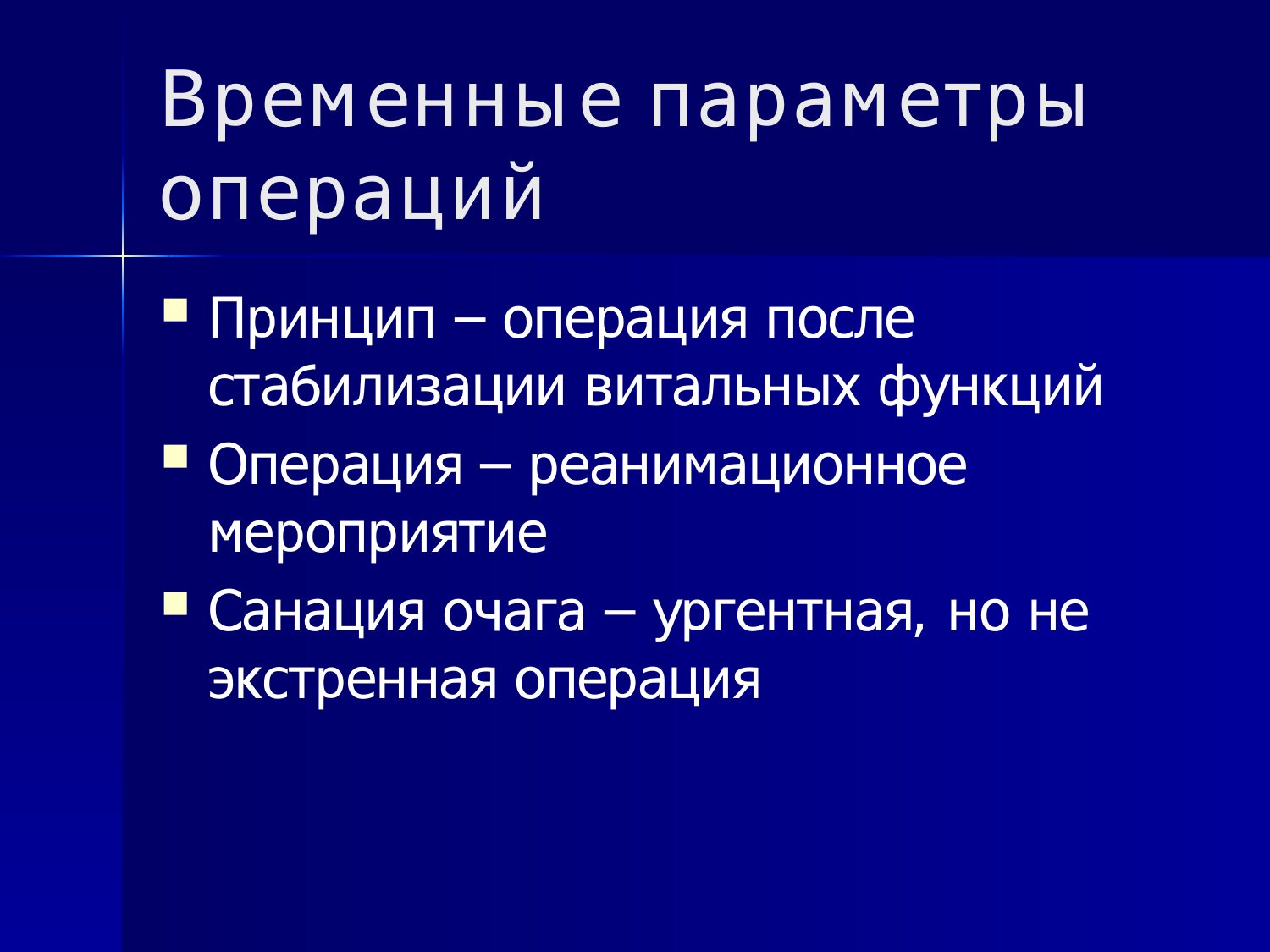

# Временные параметры операций
Принцип – операция после стабилизации витальных функций
Операция – реанимационное мероприятие
Санация очага – ургентная, но не экстренная операция